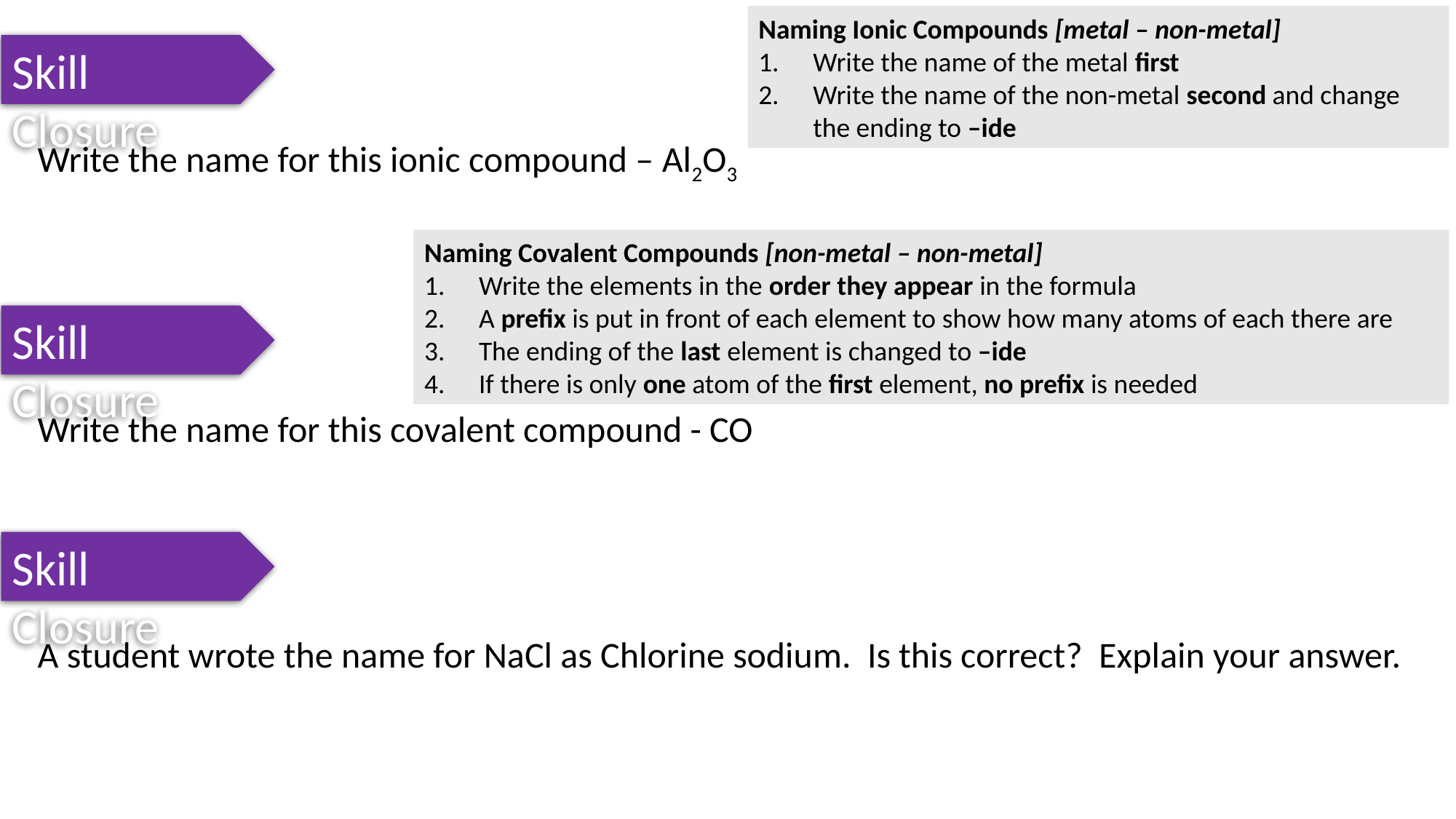

Naming Ionic Compounds [metal – non-metal]
Write the name of the metal first
Write the name of the non-metal second and change the ending to –ide
Skill Closure
Write the name for this ionic compound – Al2O3
Naming Covalent Compounds [non-metal – non-metal]
Write the elements in the order they appear in the formula
A prefix is put in front of each element to show how many atoms of each there are
The ending of the last element is changed to –ide
If there is only one atom of the first element, no prefix is needed
Skill Closure
Write the name for this covalent compound - CO
Skill Closure
A student wrote the name for NaCl as Chlorine sodium.  Is this correct?  Explain your answer.